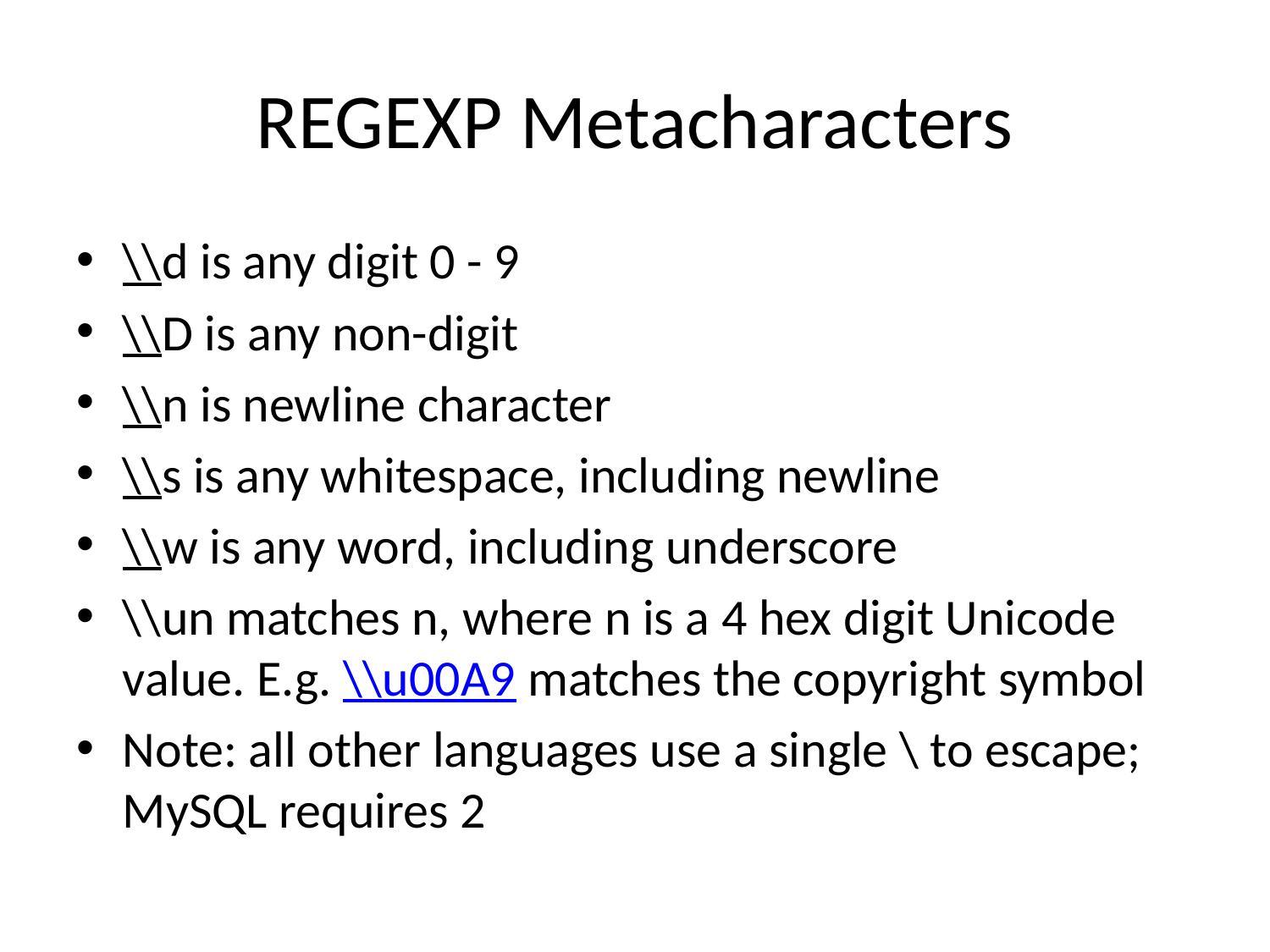

# REGEXP Metacharacters
\\d is any digit 0 - 9
\\D is any non-digit
\\n is newline character
\\s is any whitespace, including newline
\\w is any word, including underscore
\\un matches n, where n is a 4 hex digit Unicode value. E.g. \\u00A9 matches the copyright symbol
Note: all other languages use a single \ to escape; MySQL requires 2